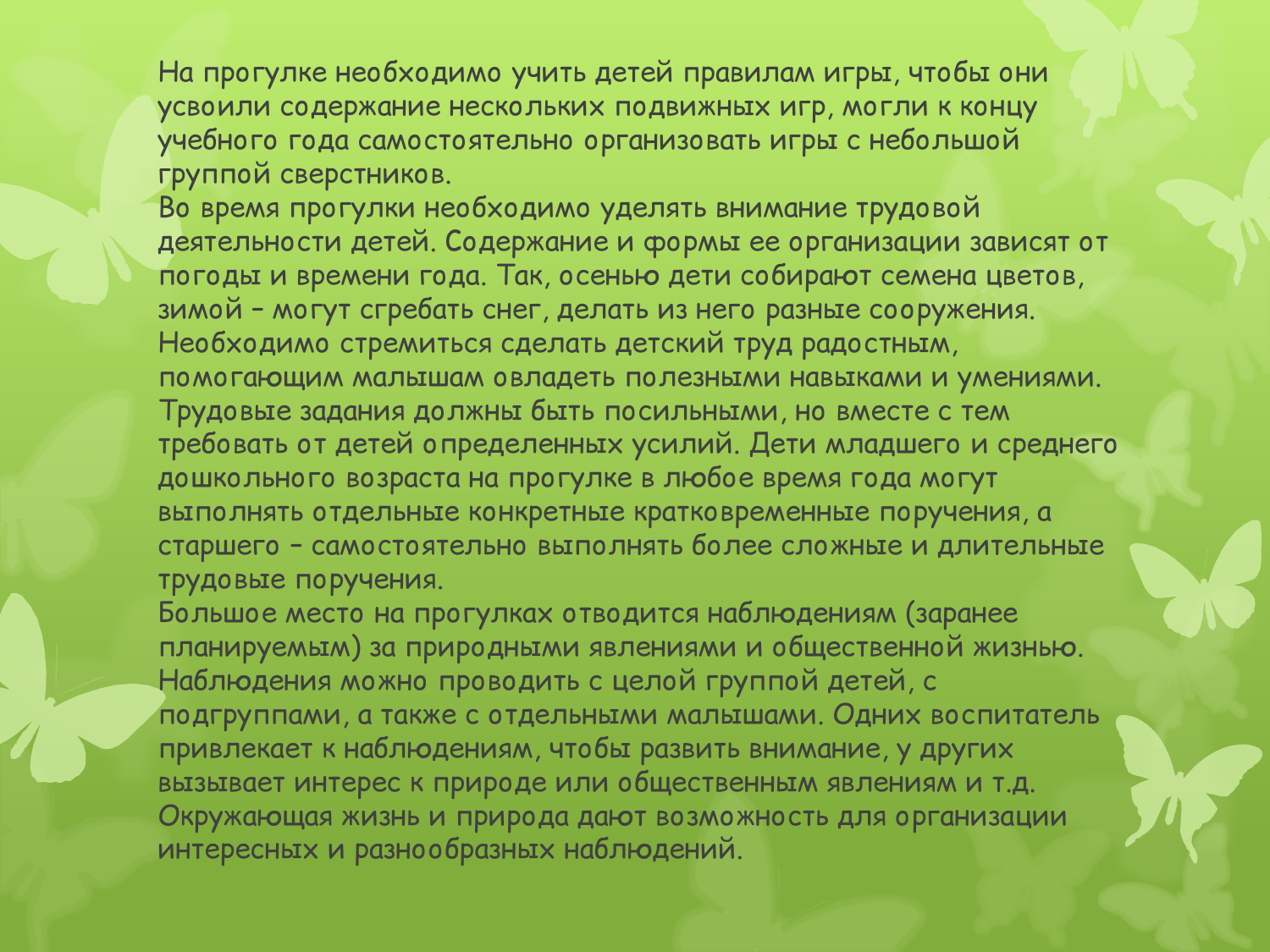

# На прогулке необходимо учить детей правилам игры, чтобы они усвоили содержание нескольких подвижных игр, могли к концу учебного года самостоятельно организовать игры с небольшой группой сверстников. Во время прогулки необходимо уделять внимание трудовой деятельности детей. Содержание и формы ее организации зависят от погоды и времени года. Так, осенью дети собирают семена цветов, зимой – могут сгребать снег, делать из него разные сооружения. Необходимо стремиться сделать детский труд радостным, помогающим малышам овладеть полезными навыками и умениями. Трудовые задания должны быть посильными, но вместе с тем требовать от детей определенных усилий. Дети младшего и среднего дошкольного возраста на прогулке в любое время года могут выполнять отдельные конкретные кратковременные поручения, а старшего – самостоятельно выполнять более сложные и длительные трудовые поручения. Большое место на прогулках отводится наблюдениям (заранее планируемым) за природными явлениями и общественной жизнью. Наблюдения можно проводить с целой группой детей, с подгруппами, а также с отдельными малышами. Одних воспитатель привлекает к наблюдениям, чтобы развить внимание, у других вызывает интерес к природе или общественным явлениям и т.д. Окружающая жизнь и природа дают возможность для организации интересных и разнообразных наблюдений.